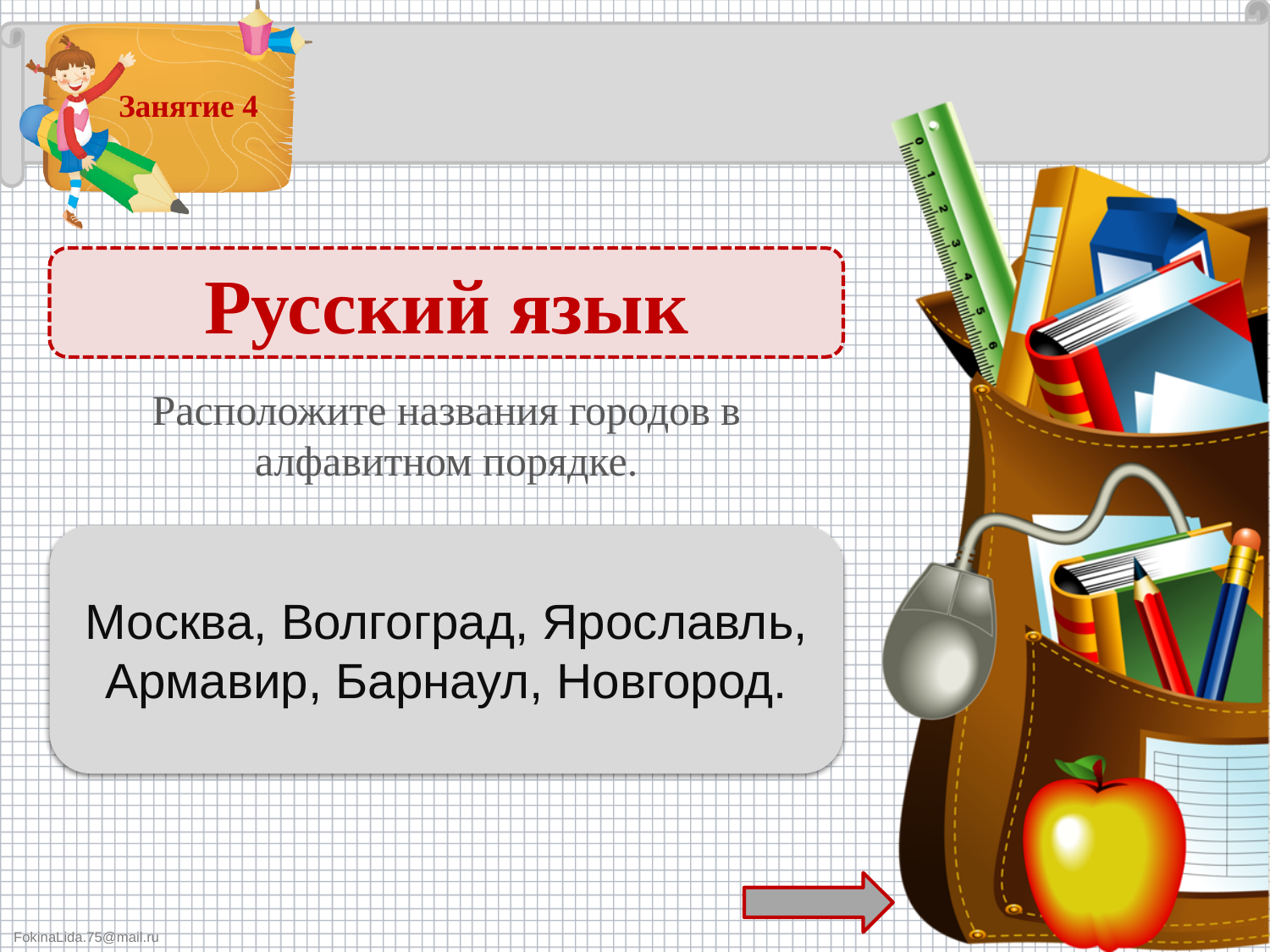

Русский язык
Расположите названия городов в алфавитном порядке.
Армавир, Барнаул, Волгоград, Москва, Новгород, Ярославль – 1 б.
Москва, Волгоград, Ярославль, Армавир, Барнаул, Новгород.